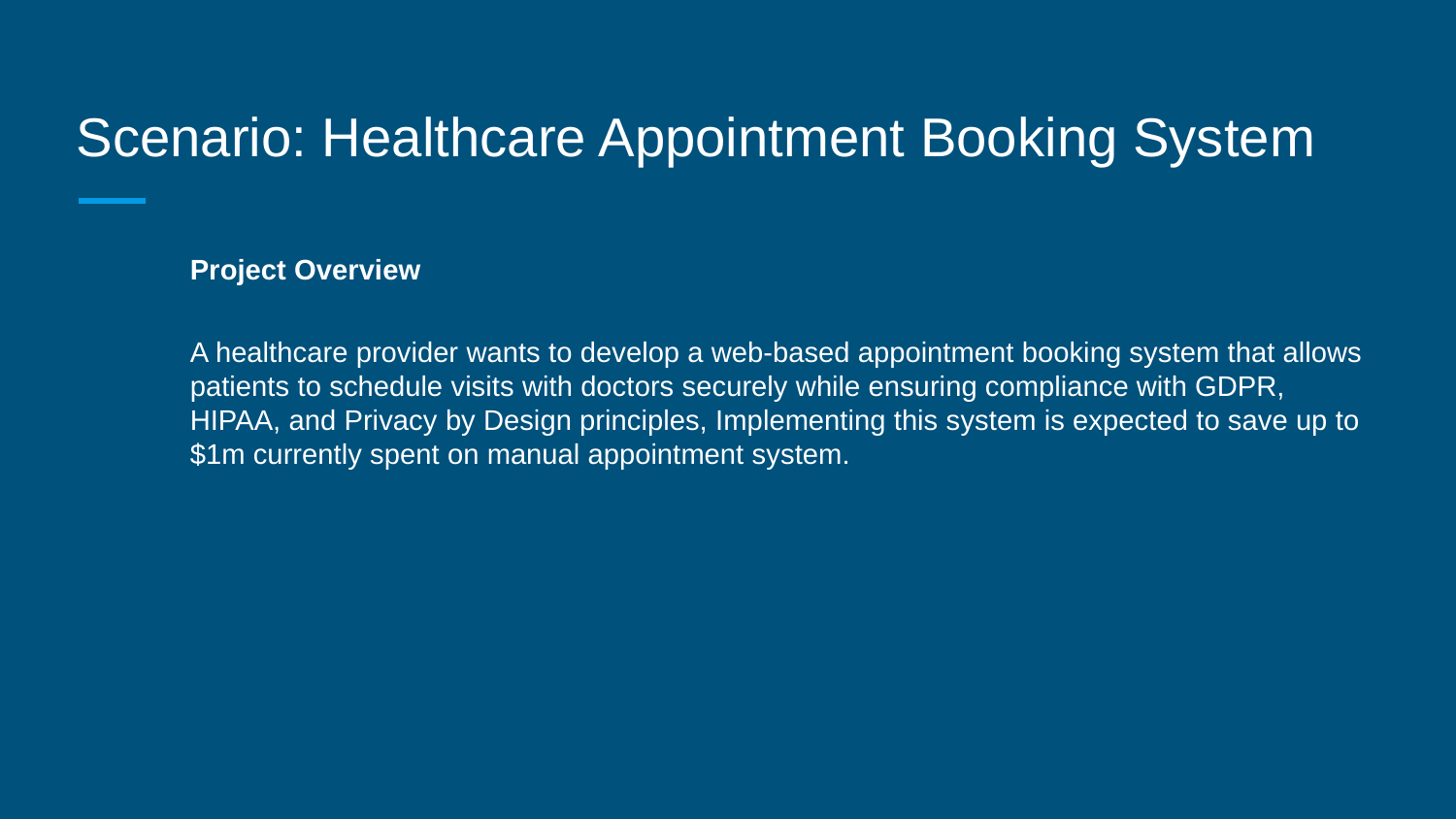

# Scenario: Healthcare Appointment Booking System

Project Overview
A healthcare provider wants to develop a web-based appointment booking system that allows patients to schedule visits with doctors securely while ensuring compliance with GDPR, HIPAA, and Privacy by Design principles, Implementing this system is expected to save up to $1m currently spent on manual appointment system.